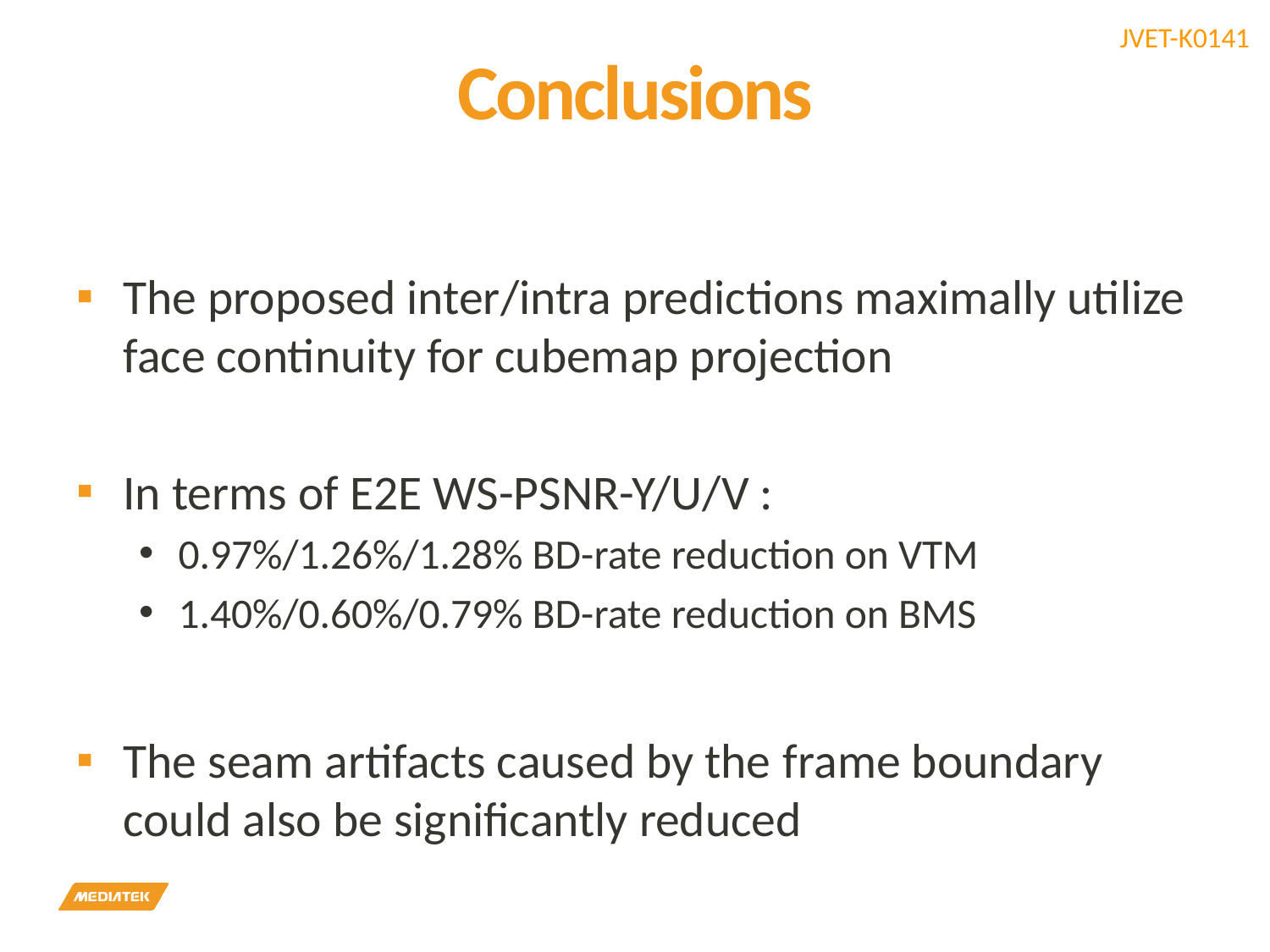

# Conclusions
The proposed inter/intra predictions maximally utilize face continuity for cubemap projection

In terms of E2E WS-PSNR-Y/U/V :
0.97%/1.26%/1.28% BD-rate reduction on VTM
1.40%/0.60%/0.79% BD-rate reduction on BMS

The seam artifacts caused by the frame boundary could also be significantly reduced